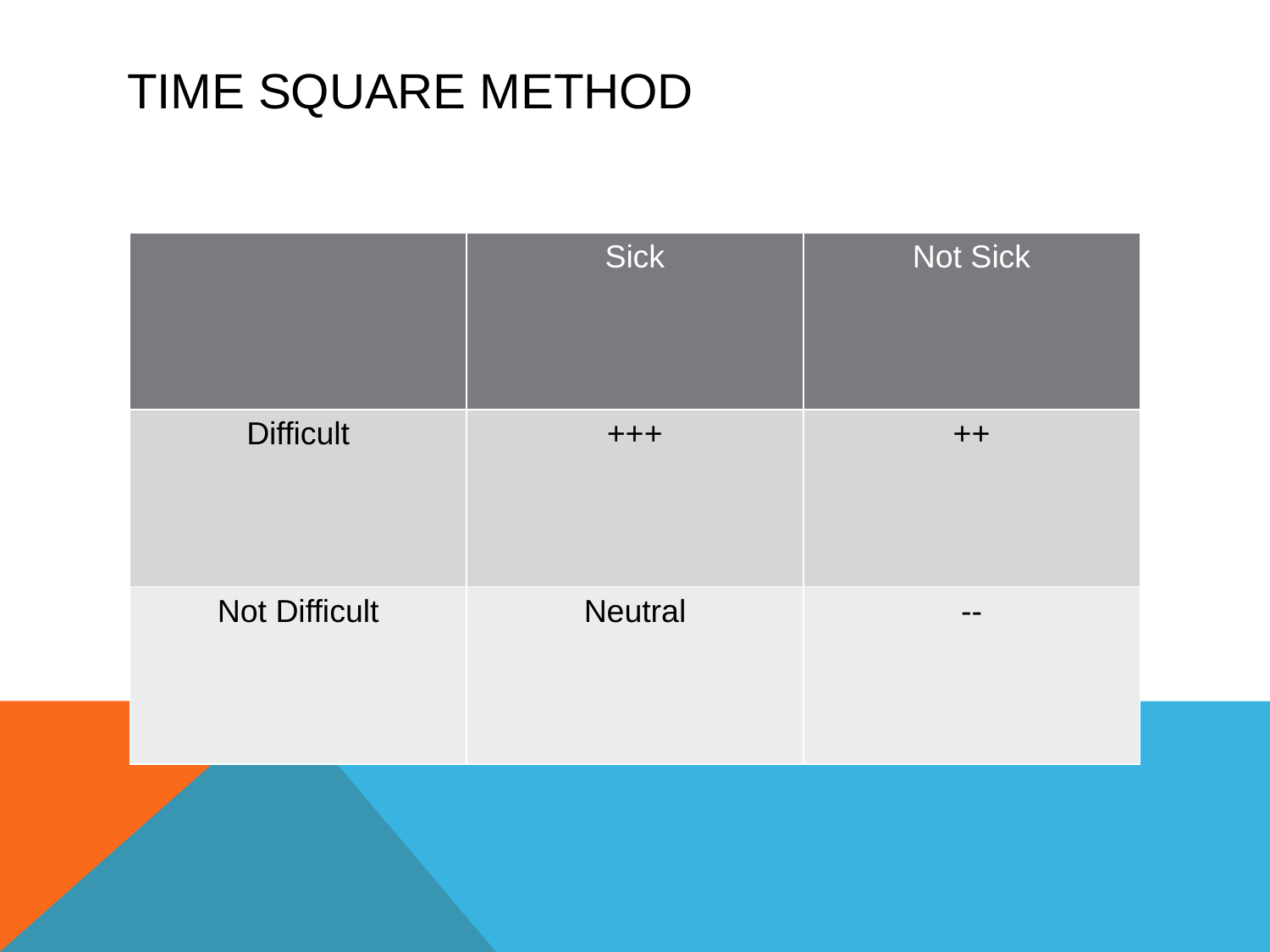

# Time Square Method

|  | Sick | Not Sick |
| --- | --- | --- |
| Difficult | +++ | ++ |
| Not Difficult | Neutral | -- |